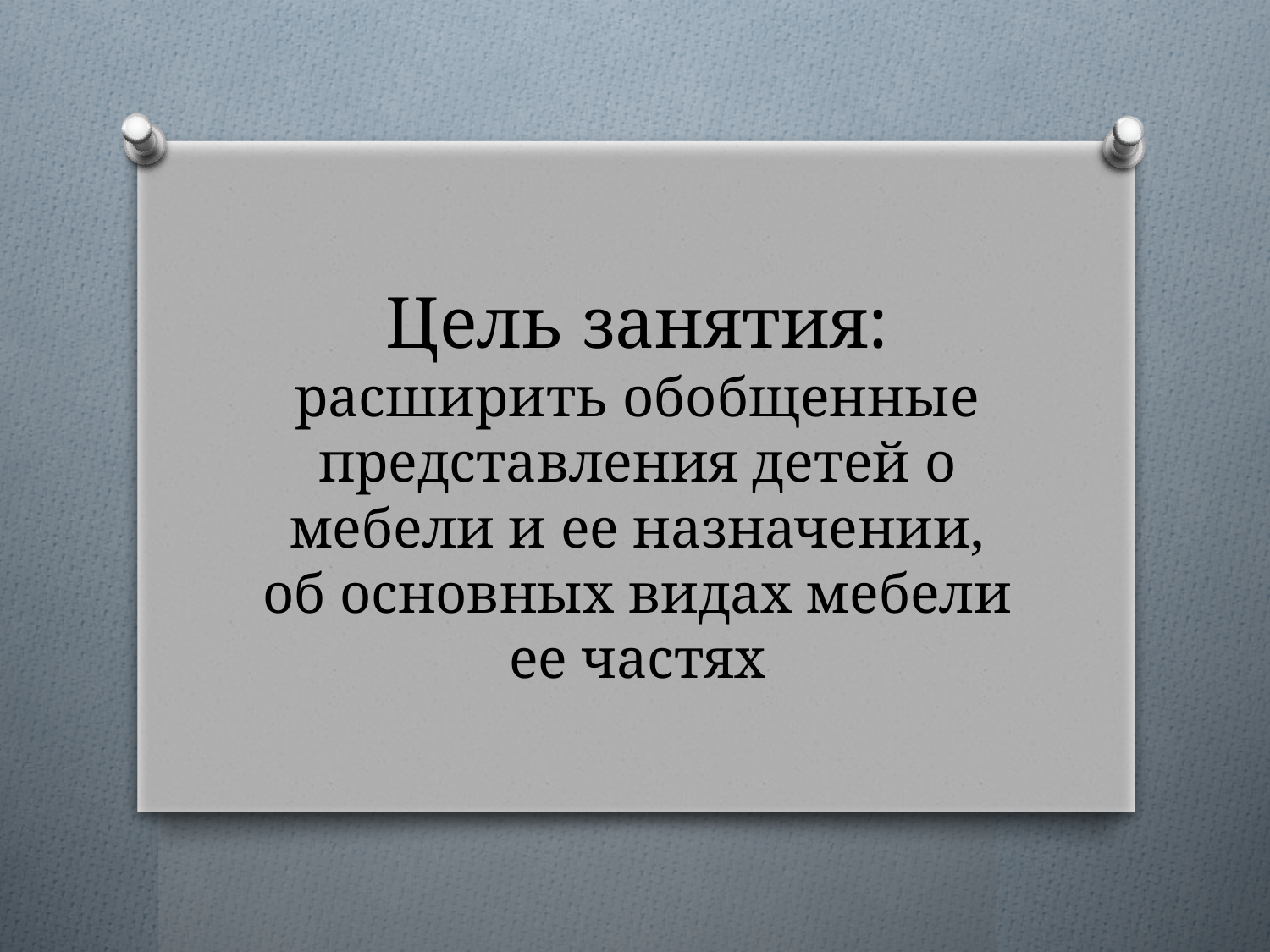

# Цель занятия: расширить обобщенные представления детей о мебели и ее назначении, об основных видах мебели ее частях